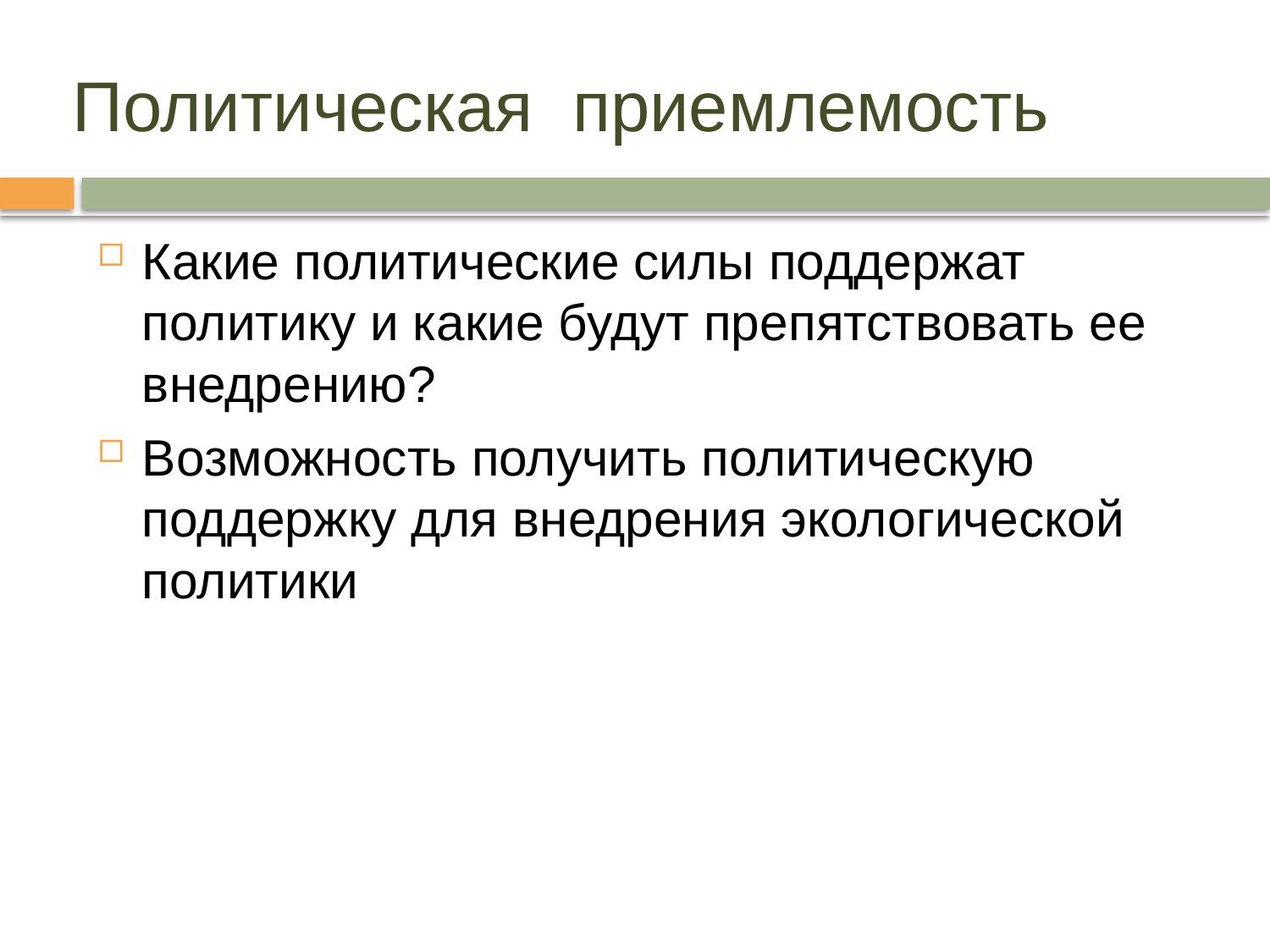

# Политическая  приемлемость
Какие политические силы поддержат политику и какие будут препятствовать ее внедрению?
Возможность получить политическую поддержку для внедрения экологической политики